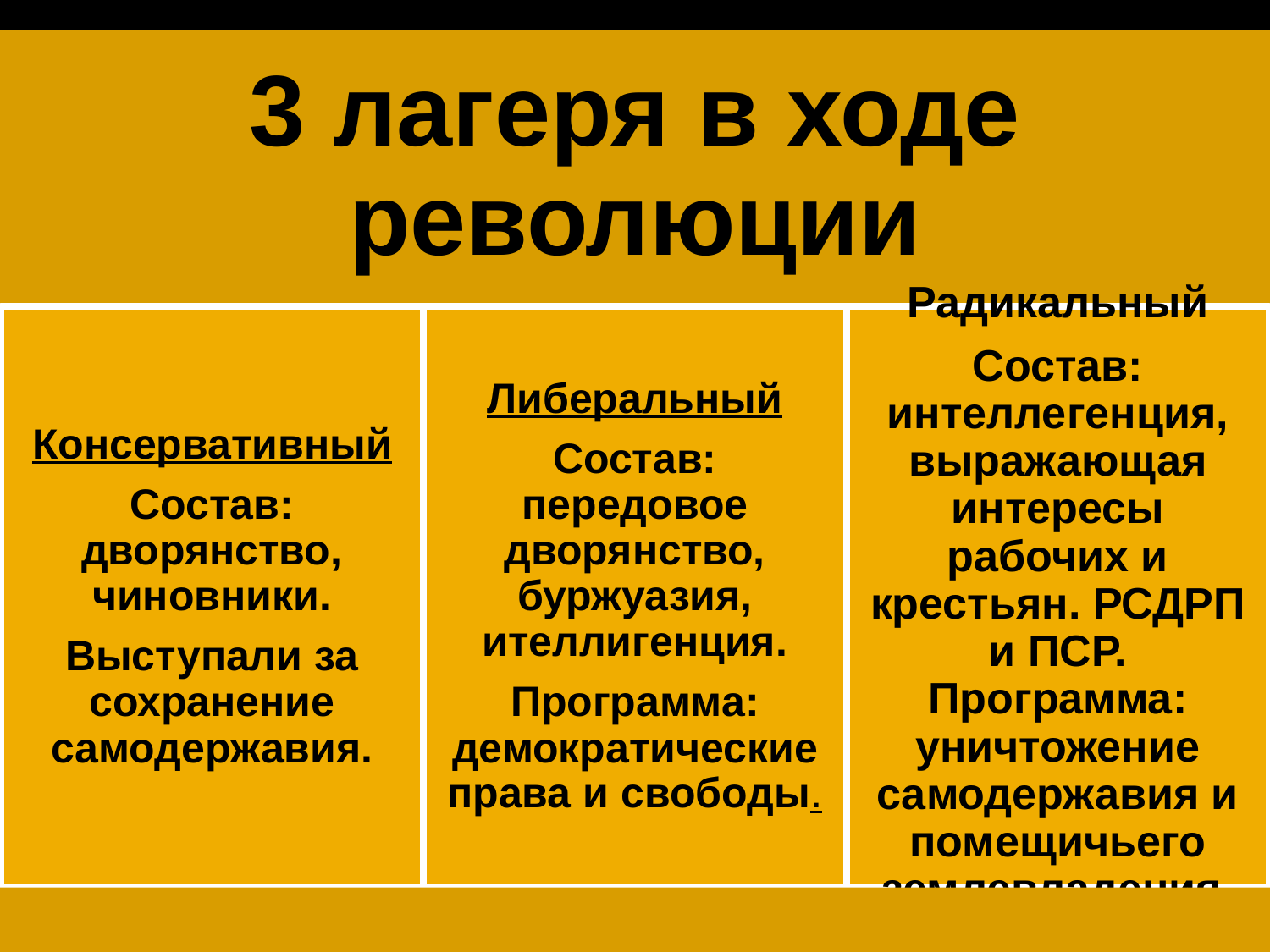

3 лагеря в ходе революции
Консервативный
Состав: дворянство, чиновники.
Выступали за сохранение самодержавия.
Либеральный
Состав: передовое дворянство, буржуазия, ителлигенция.
Программа: демократические права и свободы.
Радикальный
Состав: интеллегенция, выражающая интересы рабочих и крестьян. РСДРП и ПСР. Программа: уничтожение самодержавия и помещичьего землевладения.